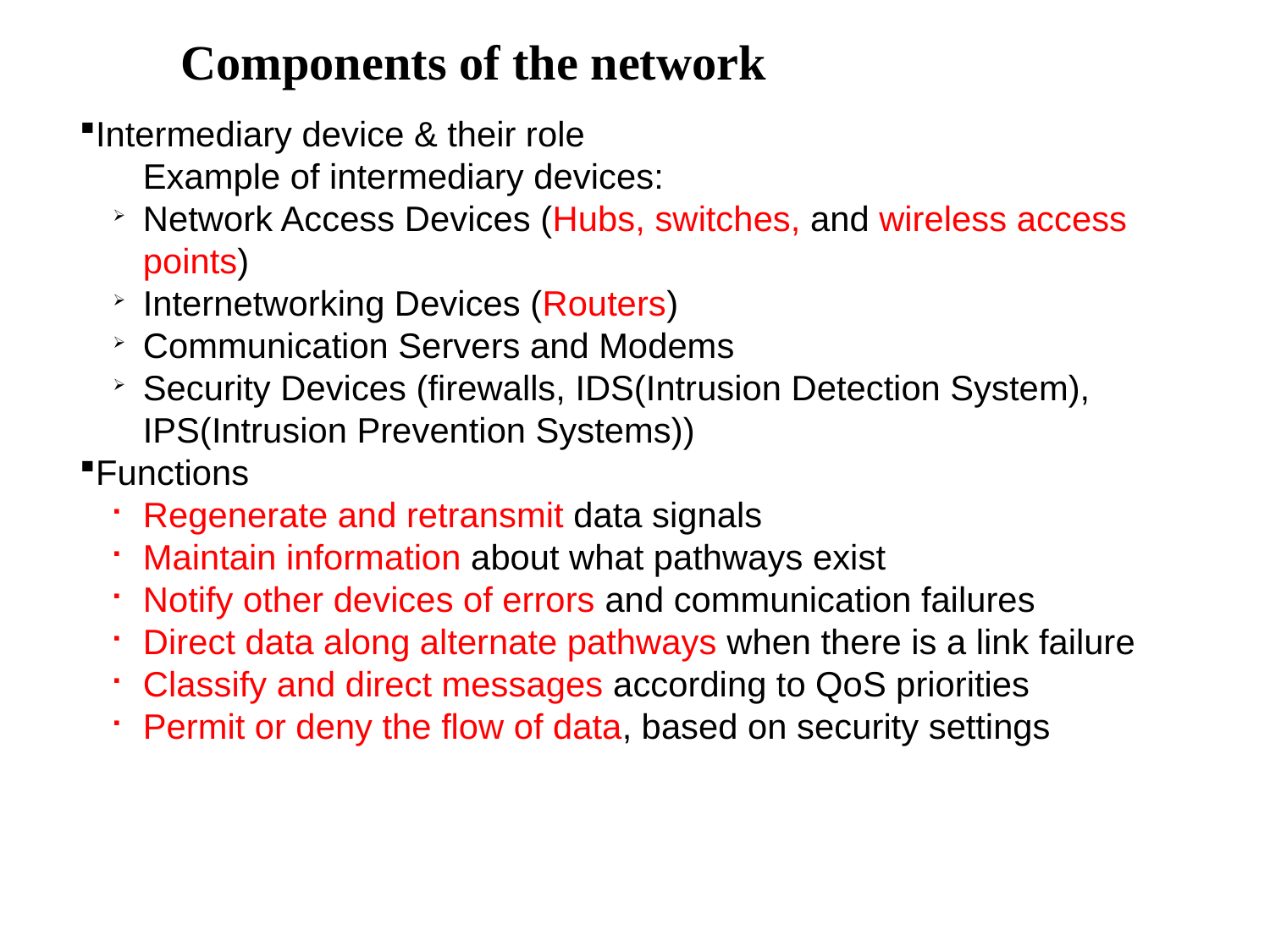

Components of the network
Intermediary device & their role
Example of intermediary devices:
Network Access Devices (Hubs, switches, and wireless access points)
Internetworking Devices (Routers)
Communication Servers and Modems
Security Devices (firewalls, IDS(Intrusion Detection System), IPS(Intrusion Prevention Systems))
Functions
Regenerate and retransmit data signals
Maintain information about what pathways exist
Notify other devices of errors and communication failures
Direct data along alternate pathways when there is a link failure
Classify and direct messages according to QoS priorities
Permit or deny the flow of data, based on security settings